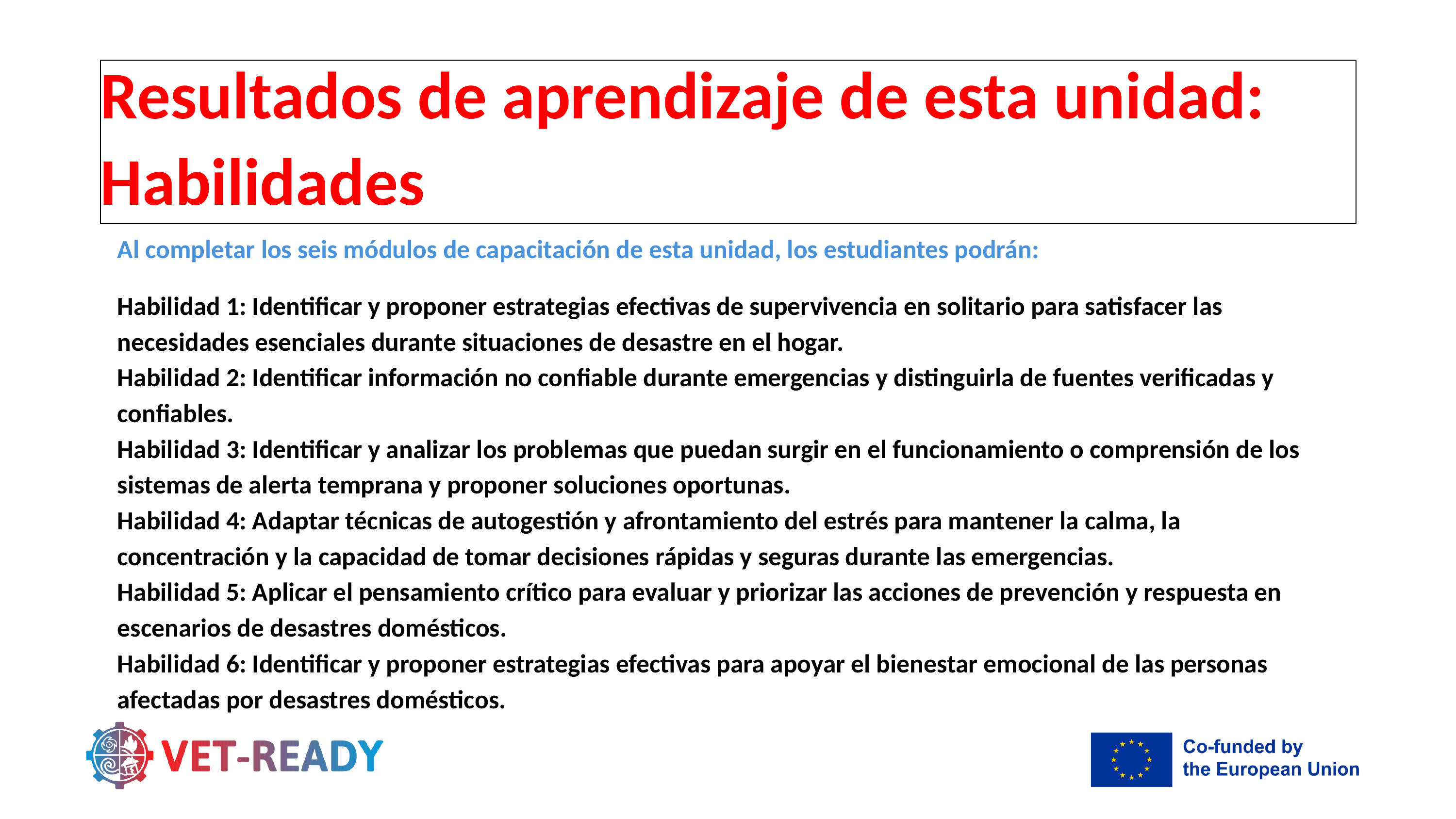

Resultados de aprendizaje de esta unidad: Habilidades
Al completar los seis módulos de capacitación de esta unidad, los estudiantes podrán:

Habilidad 1: Identificar y proponer estrategias efectivas de supervivencia en solitario para satisfacer las necesidades esenciales durante situaciones de desastre en el hogar.
Habilidad 2: Identificar información no confiable durante emergencias y distinguirla de fuentes verificadas y confiables.
Habilidad 3: Identificar y analizar los problemas que puedan surgir en el funcionamiento o comprensión de los sistemas de alerta temprana y proponer soluciones oportunas.
Habilidad 4: Adaptar técnicas de autogestión y afrontamiento del estrés para mantener la calma, la concentración y la capacidad de tomar decisiones rápidas y seguras durante las emergencias.
Habilidad 5: Aplicar el pensamiento crítico para evaluar y priorizar las acciones de prevención y respuesta en escenarios de desastres domésticos.
Habilidad 6: Identificar y proponer estrategias efectivas para apoyar el bienestar emocional de las personas afectadas por desastres domésticos.